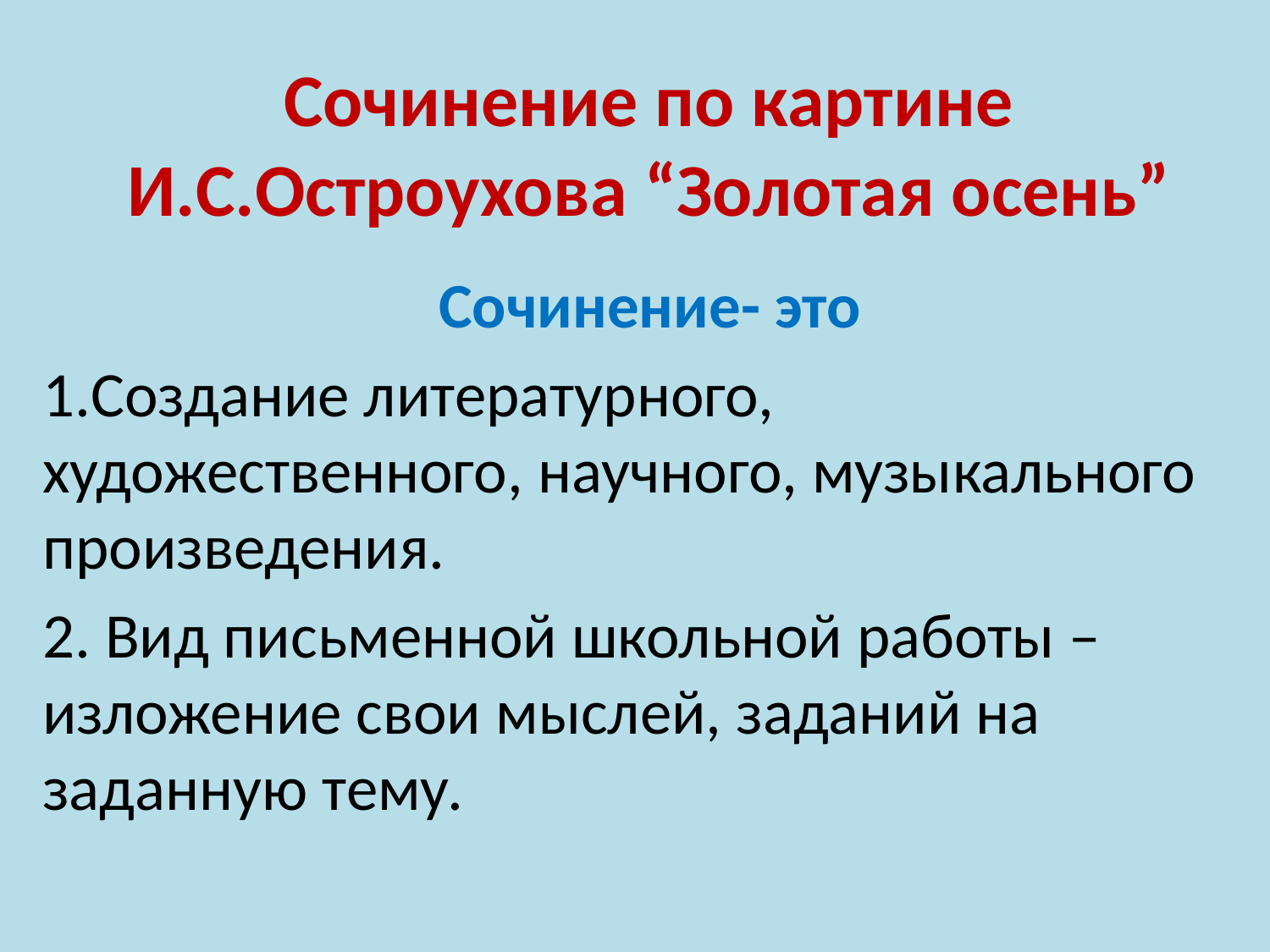

# Сочинение по картине И.С.Остроухова “Золотая осень”
Сочинение- это
1.Создание литературного, художественного, научного, музыкального произведения.
2. Вид письменной школьной работы – изложение свои мыслей, заданий на заданную тему.